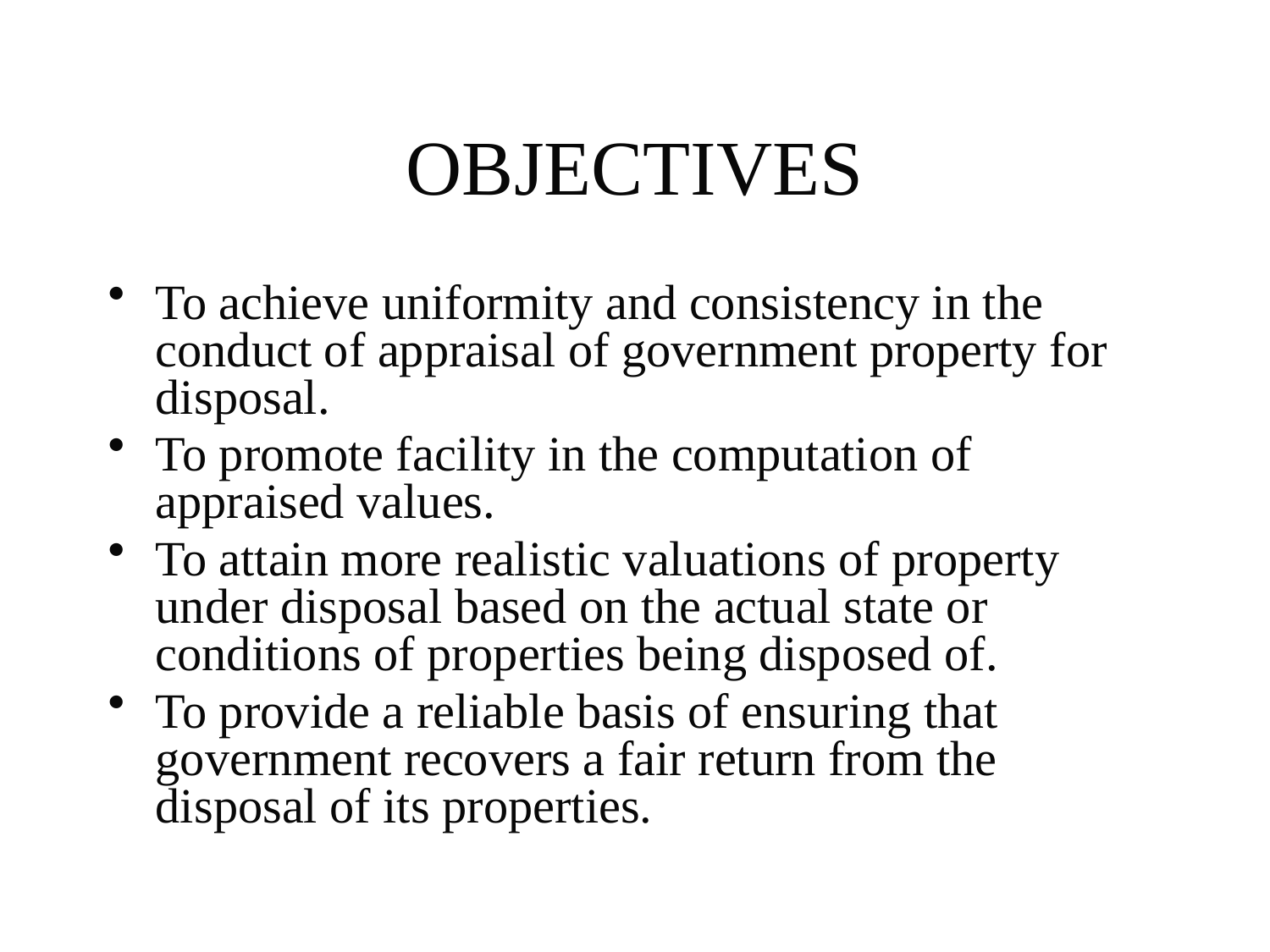

# OBJECTIVES
To achieve uniformity and consistency in the conduct of appraisal of government property for disposal.
To promote facility in the computation of appraised values.
To attain more realistic valuations of property under disposal based on the actual state or conditions of properties being disposed of.
To provide a reliable basis of ensuring that government recovers a fair return from the disposal of its properties.